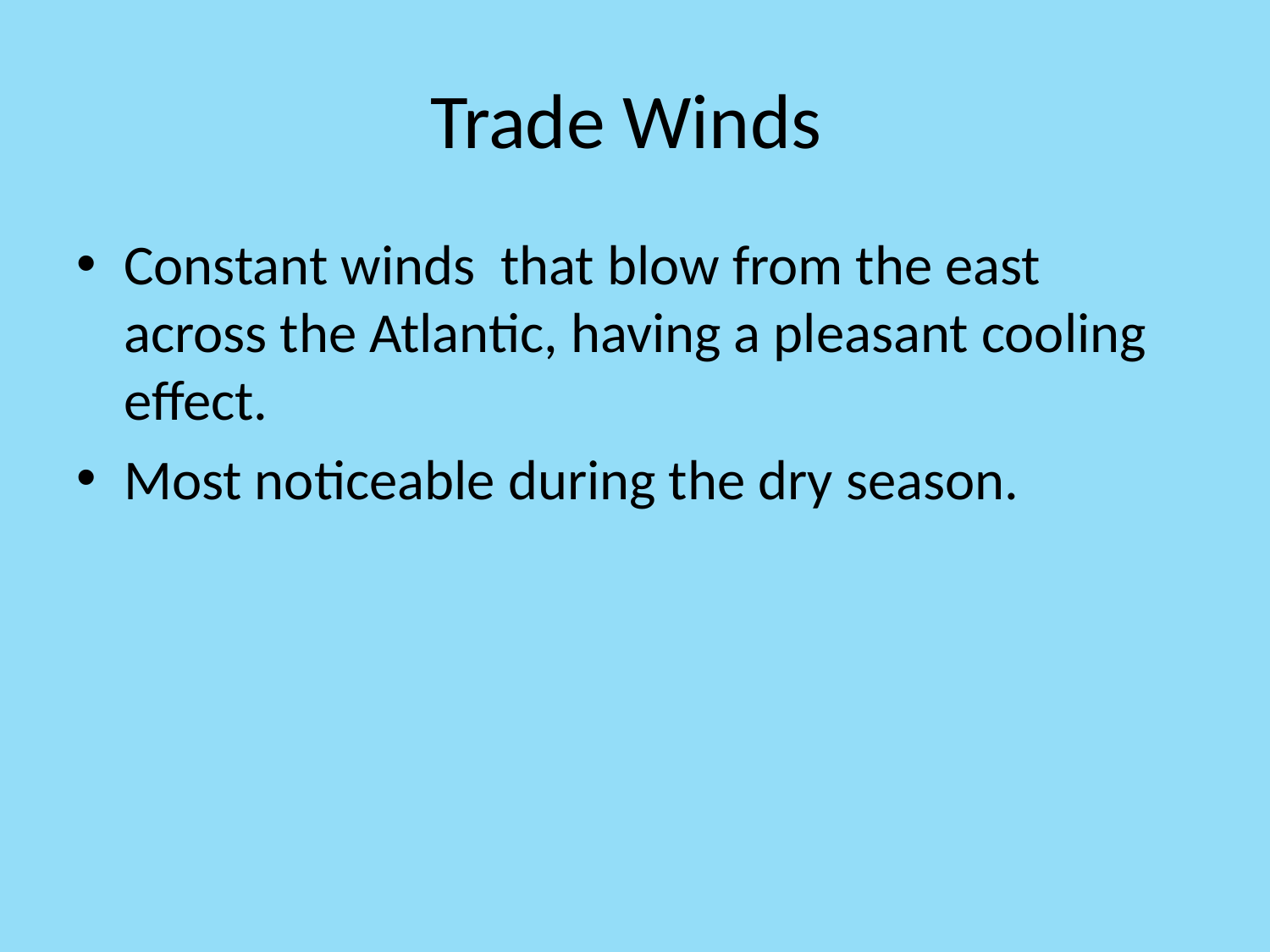

# Trade Winds
Constant winds  that blow from the east  across the Atlantic, having a pleasant cooling effect.
Most noticeable during the dry season.